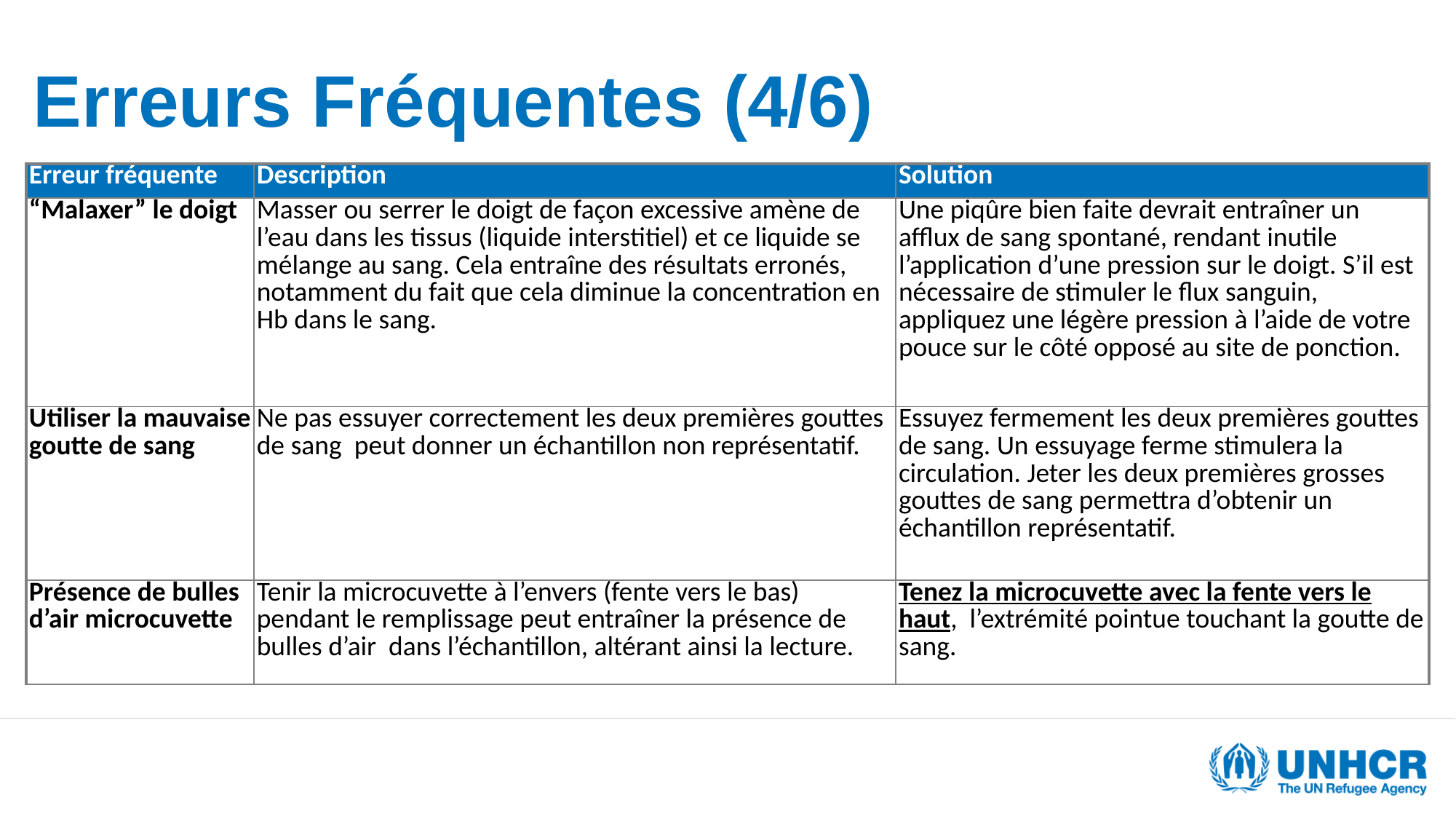

Erreurs Fréquentes (4/6)
| Erreur fréquente | Description | Solution |
| --- | --- | --- |
| “Malaxer” le doigt | Masser ou serrer le doigt de façon excessive amène de l’eau dans les tissus (liquide interstitiel) et ce liquide se mélange au sang. Cela entraîne des résultats erronés, notamment du fait que cela diminue la concentration en Hb dans le sang. | Une piqûre bien faite devrait entraîner un afflux de sang spontané, rendant inutile l’application d’une pression sur le doigt. S’il est nécessaire de stimuler le flux sanguin, appliquez une légère pression à l’aide de votre pouce sur le côté opposé au site de ponction. |
| Utiliser la mauvaise goutte de sang | Ne pas essuyer correctement les deux premières gouttes de sang peut donner un échantillon non représentatif. | Essuyez fermement les deux premières gouttes de sang. Un essuyage ferme stimulera la circulation. Jeter les deux premières grosses gouttes de sang permettra d’obtenir un échantillon représentatif. |
| Présence de bulles d’air microcuvette | Tenir la microcuvette à l’envers (fente vers le bas) pendant le remplissage peut entraîner la présence de bulles d’air dans l’échantillon, altérant ainsi la lecture. | Tenez la microcuvette avec la fente vers le haut, l’extrémité pointue touchant la goutte de sang. |